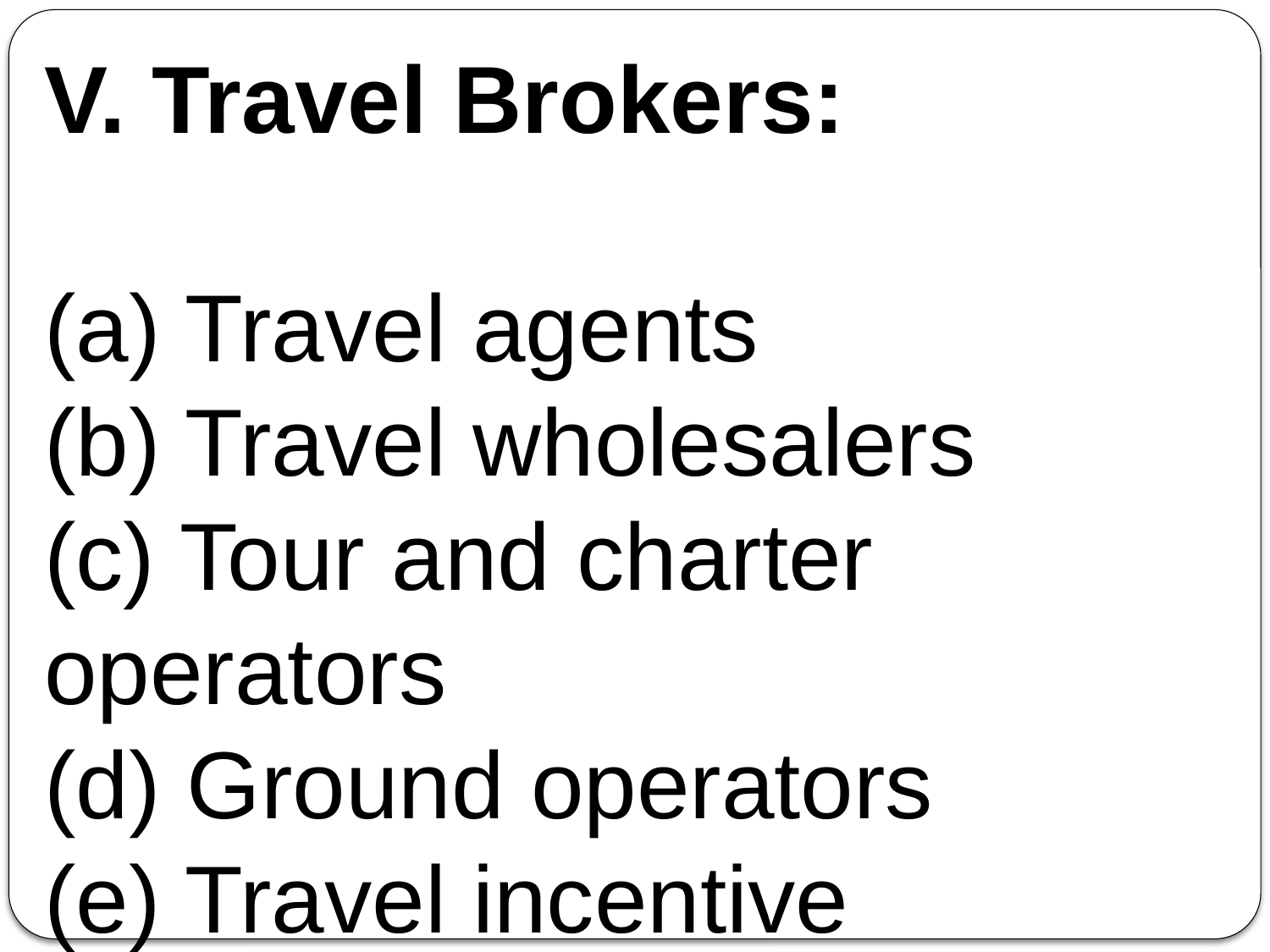

V. Travel Brokers:

(a) Travel agents
(b) Travel wholesalers
(c) Tour and charter operators
(d) Ground operators
(e) Travel incentive companies.